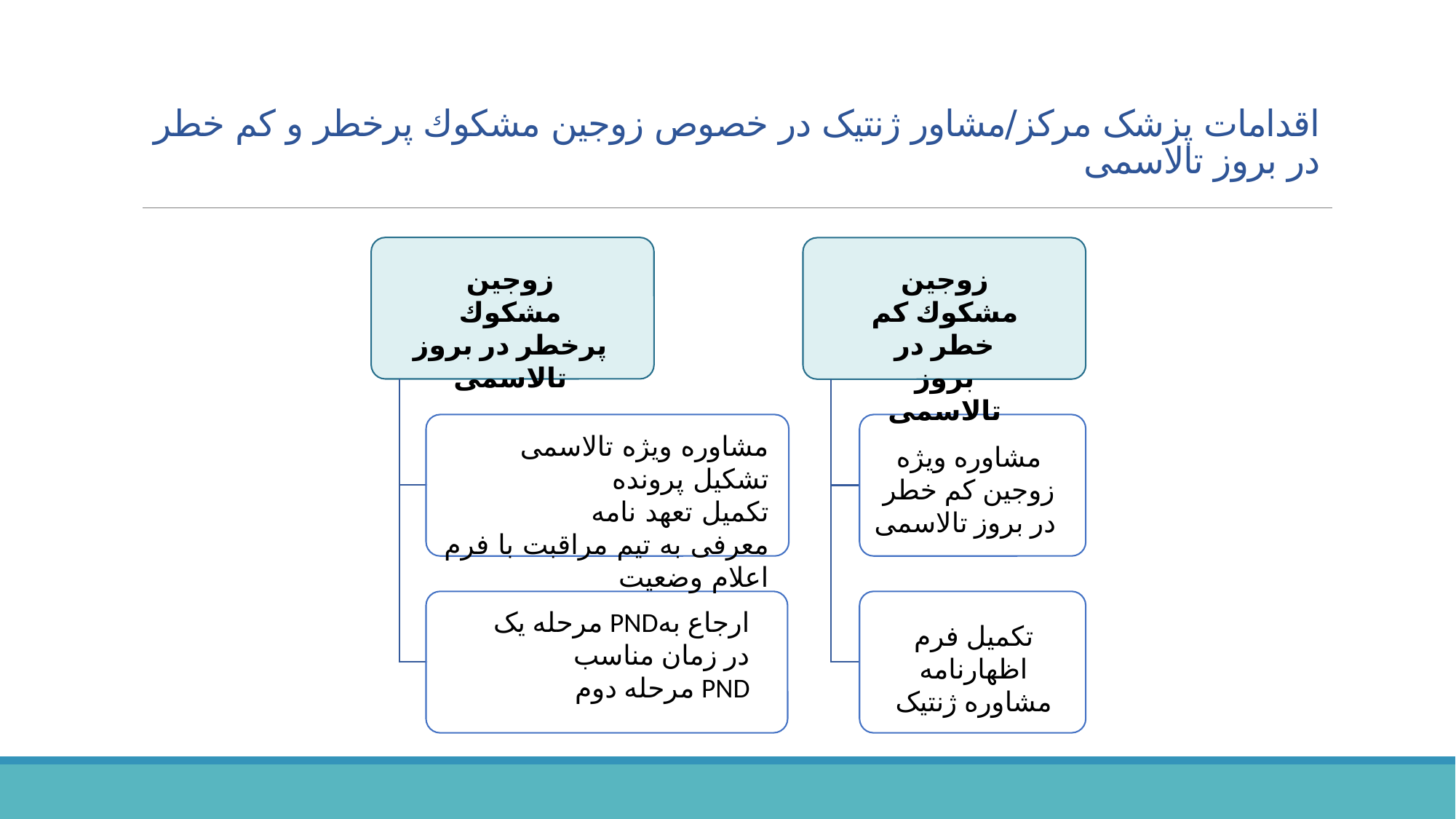

# اقدامات پزشک‌ مرکز/مشاور ژنتیک‌ در خصوص زوجین‌ مشکوك پرخطر و کم‌ خطر در بروز تالاسمی‌

زوجین‌ مشکوك پرخطر در بروز تالاسمی‌
زوجین‌ مشکوك کم‌ خطر در بروز تالاسمی‌
مشاوره ویژه تالاسمی‌
تشکیل‌ پرونده
تکمیل‌ تعهد نامه‌
معرفی‌ به‌ تیم‌ مراقبت‌ با فرم اعلام وضعیت‌
مشاوره ویژه زوجین‌ کم‌ خطر در بروز تالاسمی‌
ارجاع به‌PND مرحله‌ یک‌ در زمان مناسب
PND مرحله‌ دوم
تکمیل‌ فرم اظهارنامه‌ مشاوره ژنتیک‌